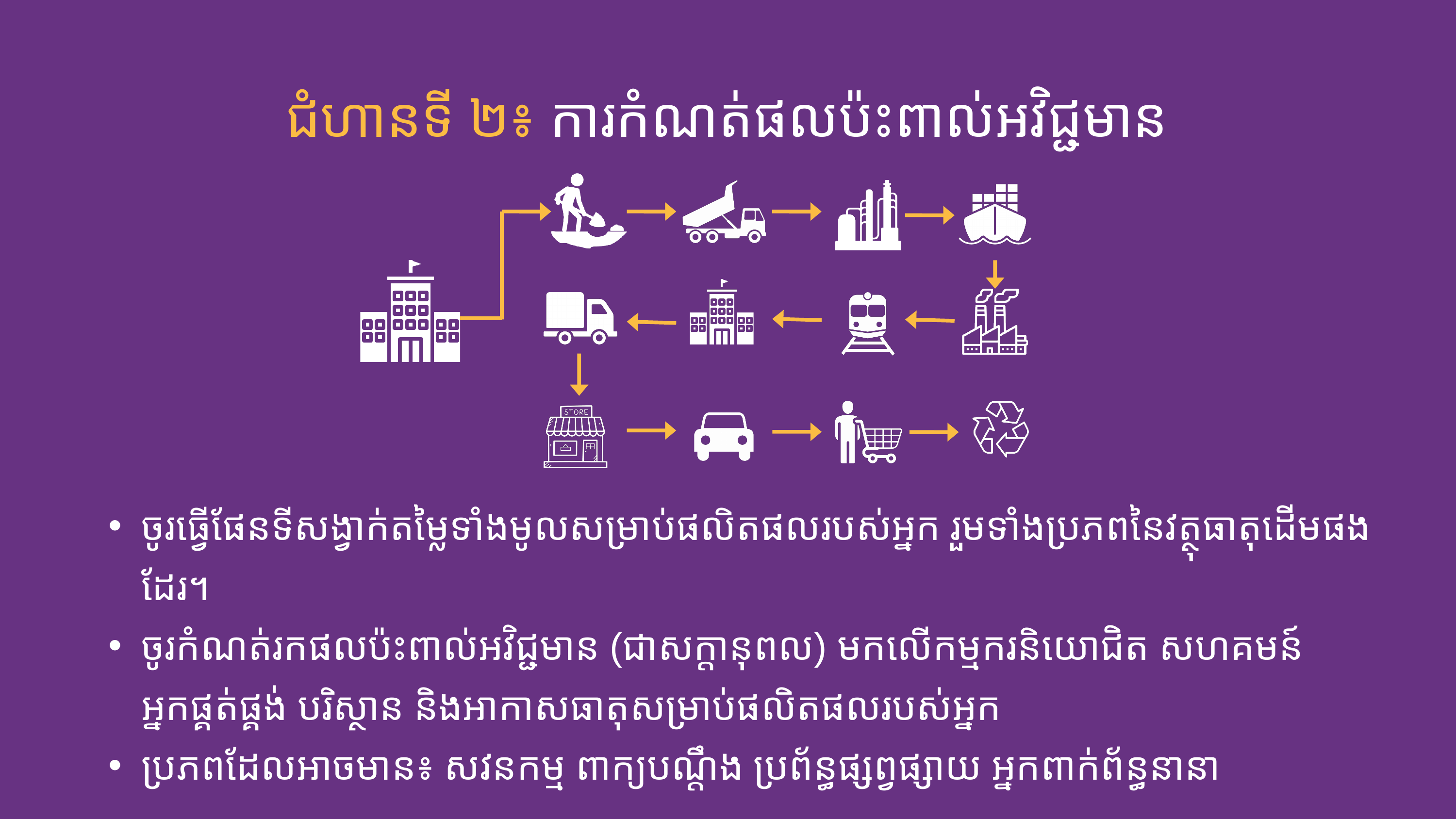

ជំហាន​ទី ២៖ ការ​កំណត់​ផលប៉ះពាល់​អវិជ្ជមាន​

ចូរធ្វើផែនទីសង្វាក់តម្លៃទាំងមូលសម្រាប់ផលិតផលរបស់អ្នក រួមទាំងប្រភពនៃវត្ថុធាតុដើមផងដែរ។
ចូរកំណត់រកផលប៉ះពាល់អវិជ្ជមាន (ជាសក្ដានុពល) មកលើកម្មករនិយោជិត សហគមន៍ អ្នកផ្គត់ផ្គង់ បរិស្ថាន និងអាកាសធាតុសម្រាប់ផលិតផលរបស់អ្នក
ប្រភពដែលអាចមាន៖ សវនកម្ម ពាក្យបណ្ដឹង ប្រព័ន្ធផ្សព្វផ្សាយ អ្នកពាក់ព័​ន្ធនានា